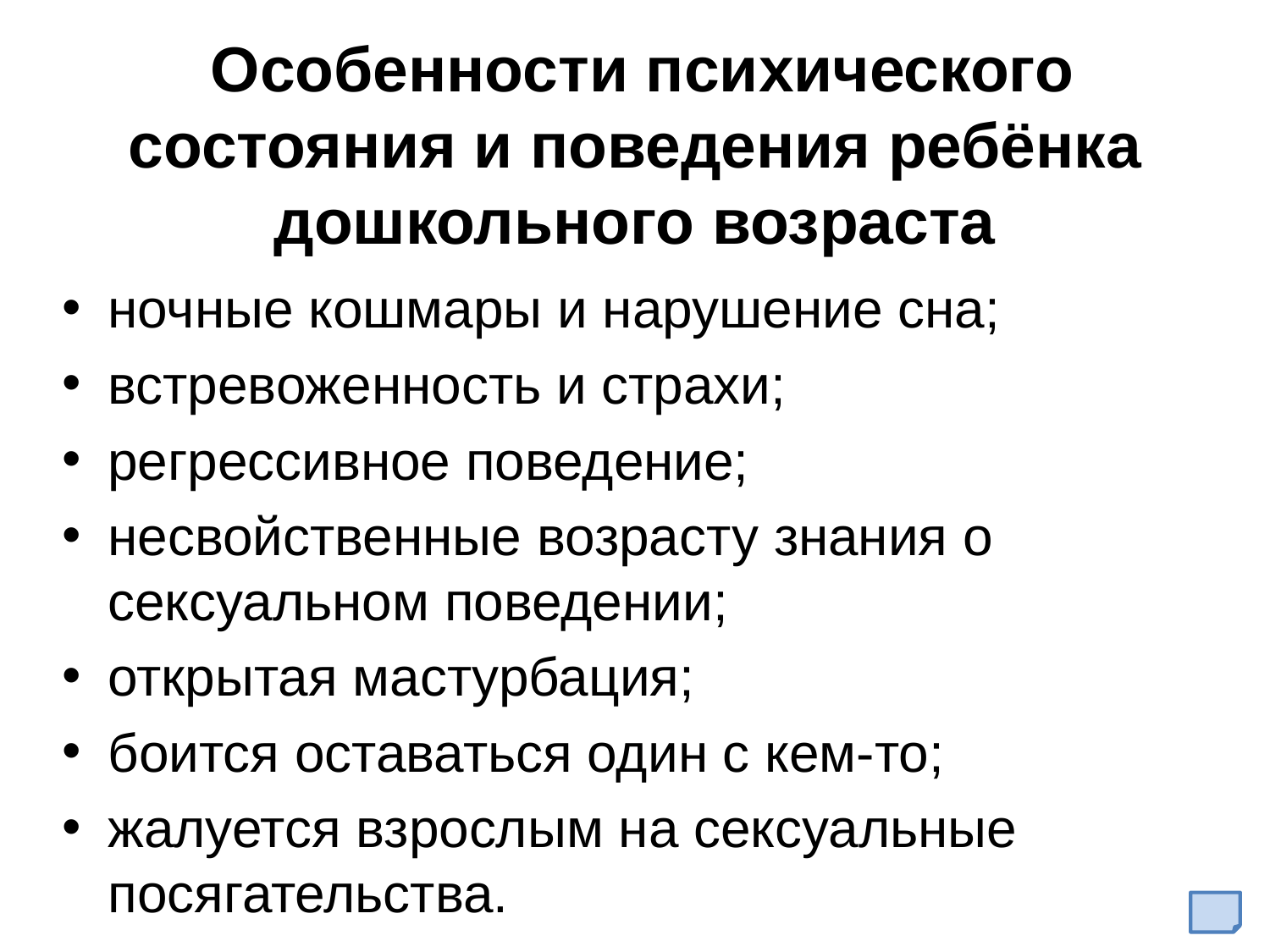

# Особенности психического состояния и поведения ребёнка дошкольного возраста
ночные кошмары и нарушение сна;
встревоженность и страхи;
регрессивное поведение;
несвойственные возрасту знания о сексуальном поведении;
открытая мастурбация;
боится оставаться один с кем-то;
жалуется взрослым на сексуальные посягательства.